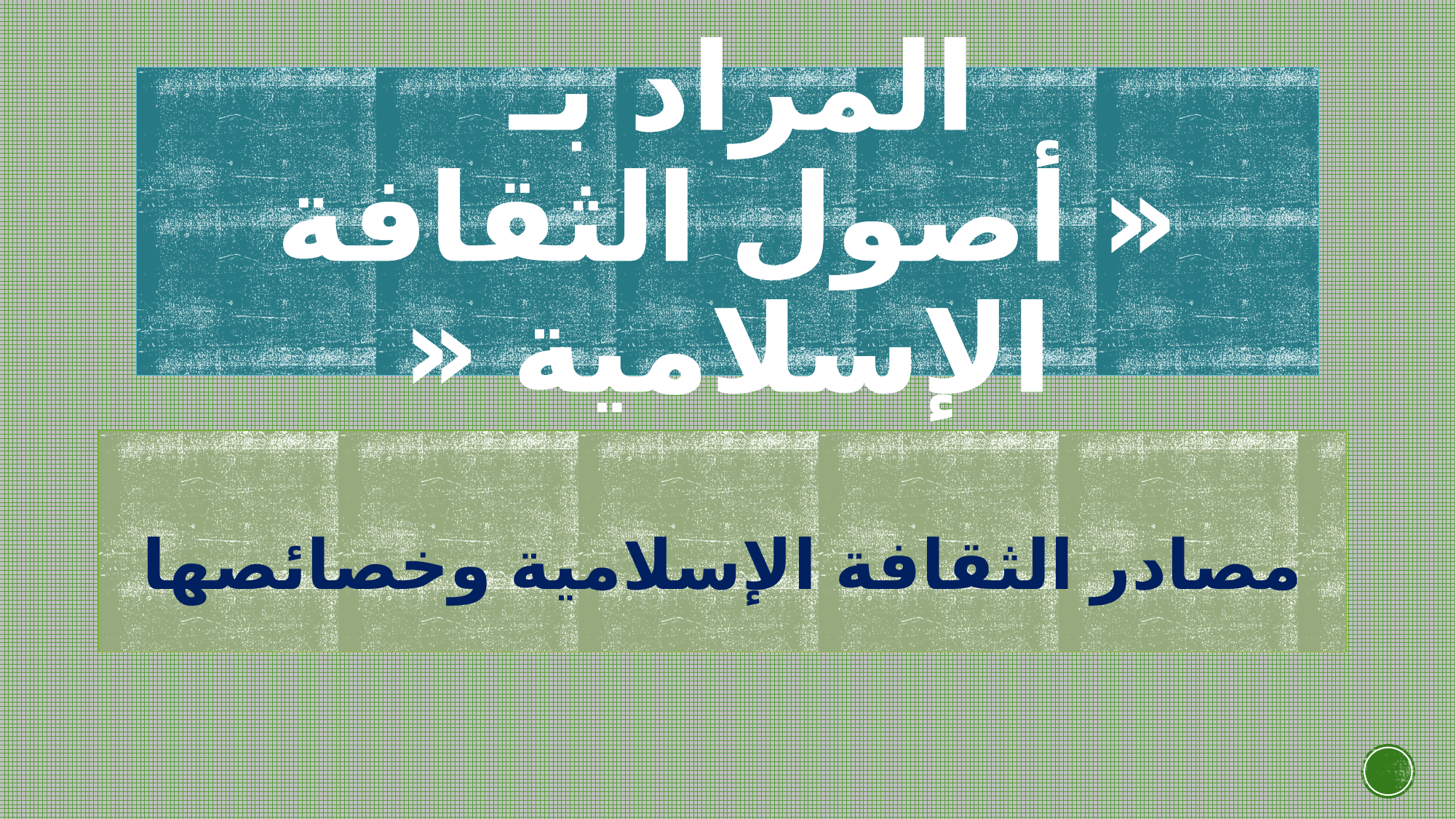

# المراد بـ « أصول الثقافة الإسلامية «

مصادر الثقافة الإسلامية وخصائصها